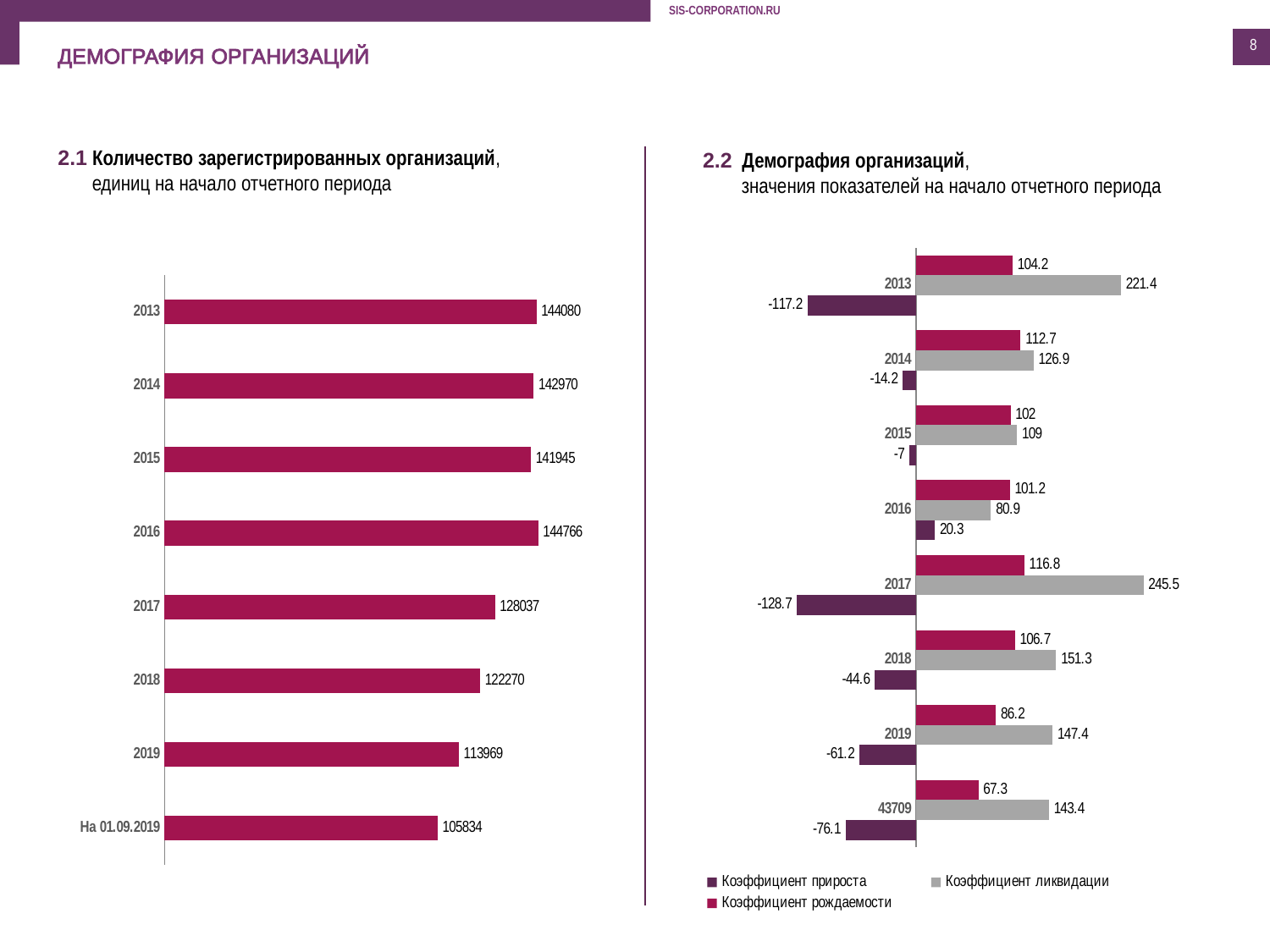

8
ДЕМОГРАФИЯ ОРГАНИЗАЦИЙ
2.1 Количество зарегистрированных организаций,
       единиц на начало отчетного периода
2.2  Демография организаций,
        значения показателей на начало отчетного периода

### Chart

| Category | Коэффициент рождаемости | Коэффициент ликвидации | Коэффициент прироста |
|---|---|---|---|
| 2013 | 104.2 | 221.4 | -117.2 |
| 2014 | 112.7 | 126.9 | -14.2 |
| 2015 | 102.0 | 109.0 | -7.0 |
| 2016 | 101.2 | 80.9 | 20.3 |
| 2017 | 116.8 | 245.5 | -128.7 |
| 2018 | 106.7 | 151.3 | -44.6 |
| 2019 | 86.2 | 147.4 | -61.2 |
| 43709 | 67.3 | 143.4 | -76.10000000000001 |

### Chart

| Category | Столбец2 |
|---|---|
| 2013 | 144080.0 |
| 2014 | 142970.0 |
| 2015 | 141945.0 |
| 2016 | 144766.0 |
| 2017 | 128037.0 |
| 2018 | 122270.0 |
| 2019 | 113969.0 |
| На 01.09.2019 | 105834.0 |